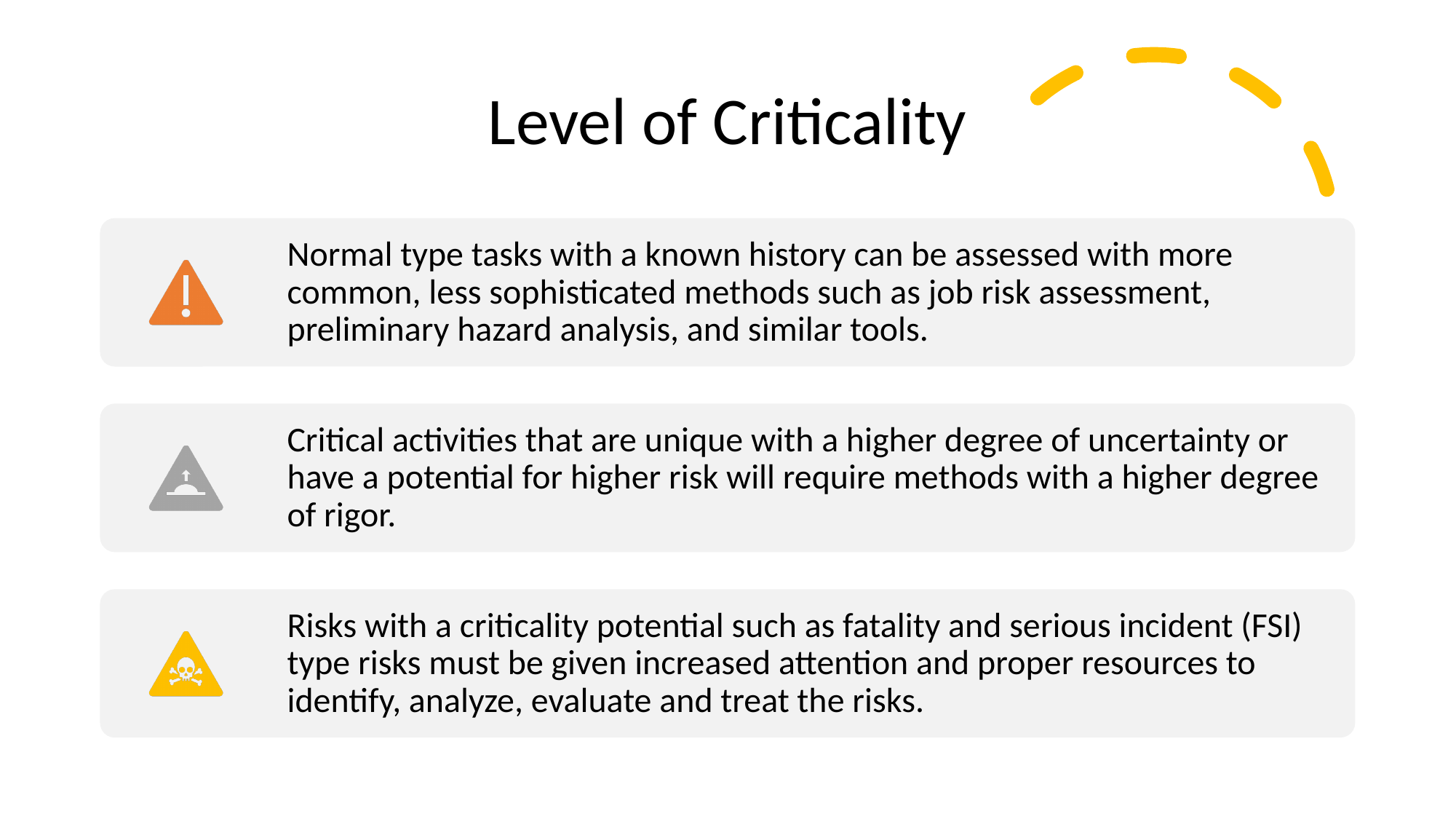

# Level of Criticality

Normal type tasks with a known history can be assessed with more common, less sophisticated methods such as job risk assessment, preliminary hazard analysis, and similar tools.
Critical activities that are unique with a higher degree of uncertainty or have a potential for higher risk will require methods with a higher degree of rigor.
Risks with a criticality potential such as fatality and serious incident (FSI) type risks must be given increased attention and proper resources to identify, analyze, evaluate and treat the risks.
8